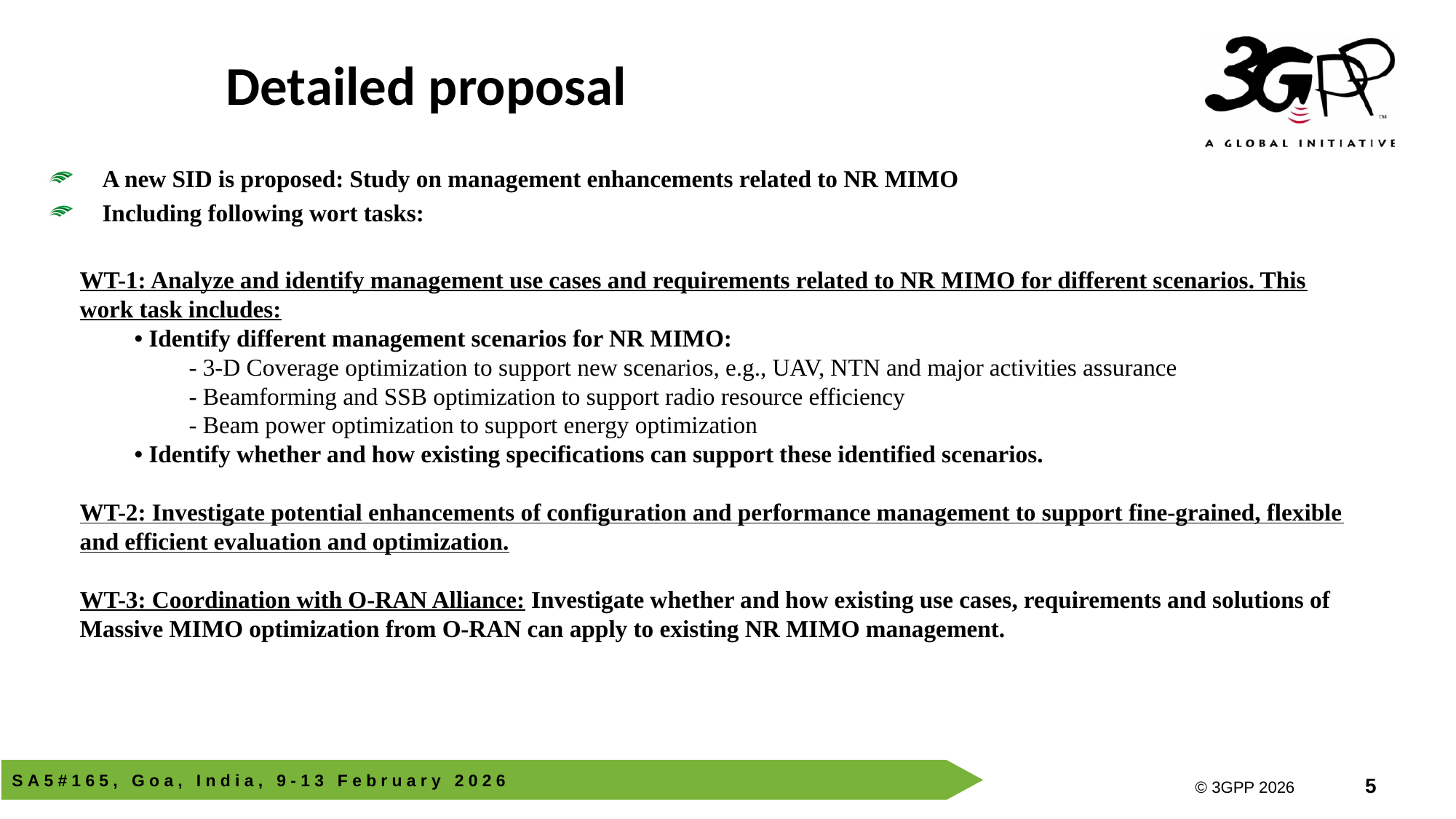

Detailed proposal
A new SID is proposed: Study on management enhancements related to NR MIMO
Including following wort tasks:
WT-1: Analyze and identify management use cases and requirements related to NR MIMO for different scenarios. This work task includes:
• Identify different management scenarios for NR MIMO:
- 3-D Coverage optimization to support new scenarios, e.g., UAV, NTN and major activities assurance
- Beamforming and SSB optimization to support radio resource efficiency
- Beam power optimization to support energy optimization
• Identify whether and how existing specifications can support these identified scenarios.

WT-2: Investigate potential enhancements of configuration and performance management to support fine-grained, flexible and efficient evaluation and optimization.

WT-3: Coordination with O-RAN Alliance: Investigate whether and how existing use cases, requirements and solutions of Massive MIMO optimization from O-RAN can apply to existing NR MIMO management.